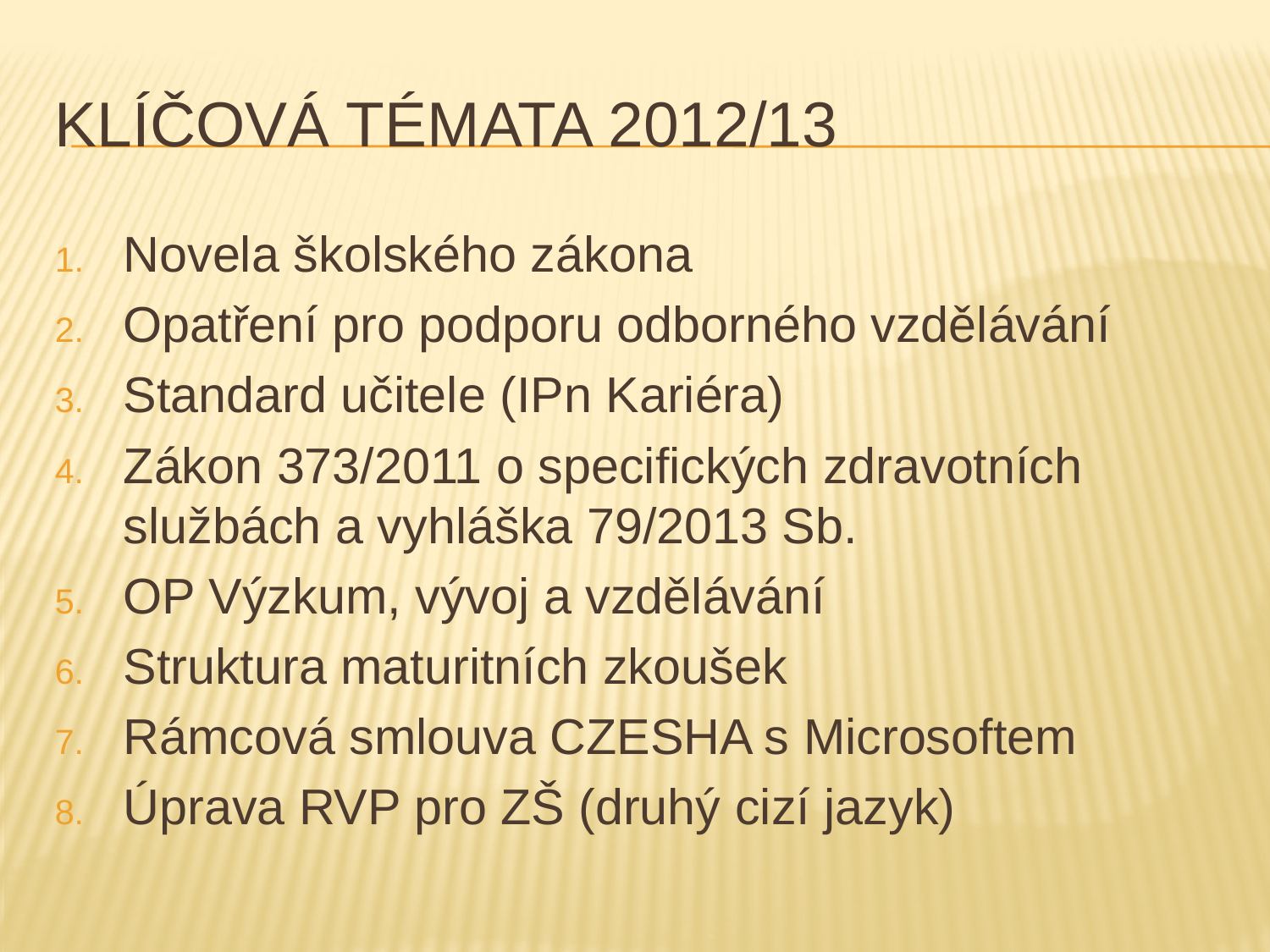

# Klíčová témata 2012/13
Novela školského zákona
Opatření pro podporu odborného vzdělávání
Standard učitele (IPn Kariéra)
Zákon 373/2011 o specifických zdravotních službách a vyhláška 79/2013 Sb.
OP Výzkum, vývoj a vzdělávání
Struktura maturitních zkoušek
Rámcová smlouva CZESHA s Microsoftem
Úprava RVP pro ZŠ (druhý cizí jazyk)